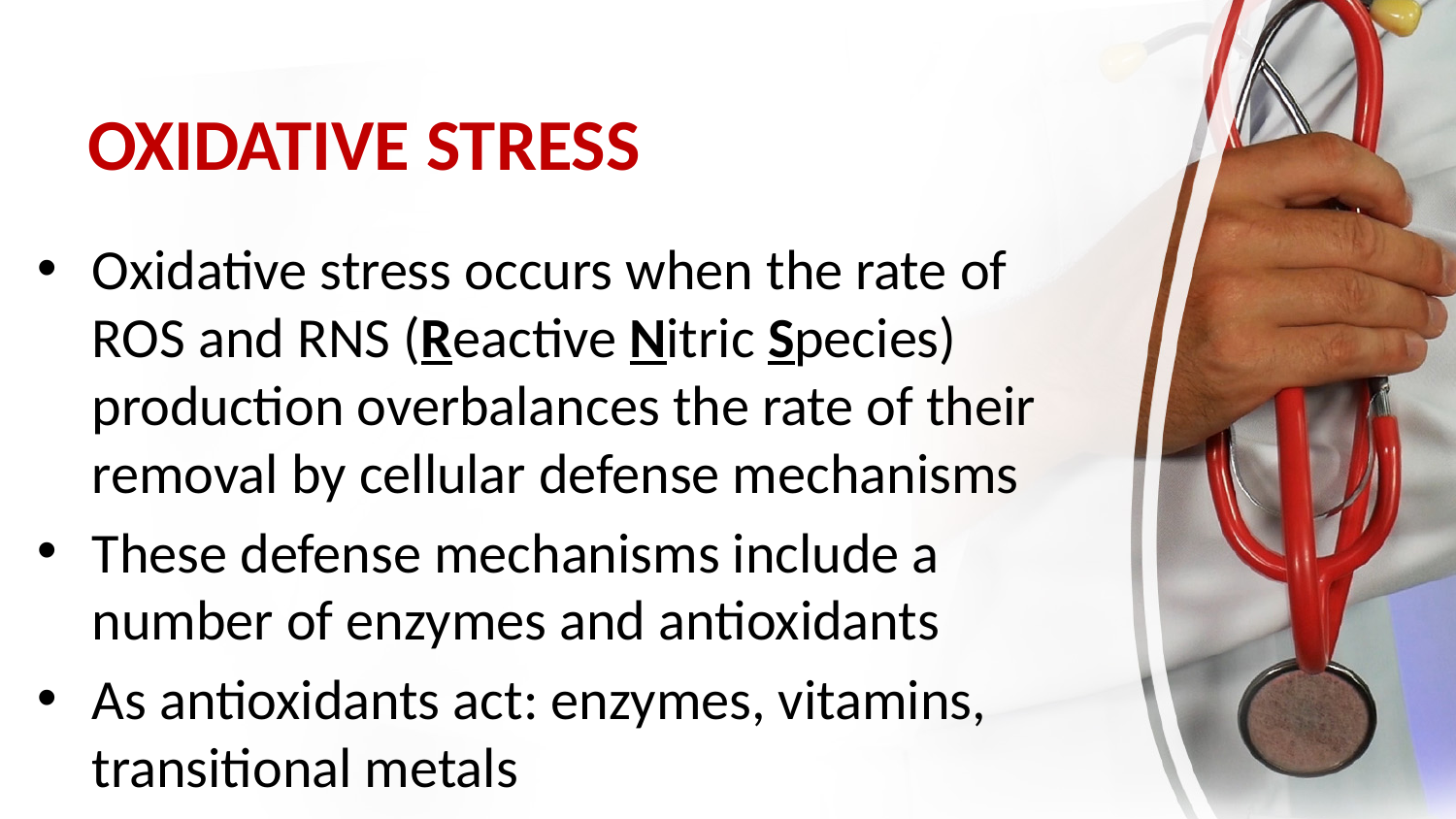

# OXIDATIVE STRESS
Oxidative stress occurs when the rate of ROS and RNS (Reactive Nitric Species) production overbalances the rate of their removal by cellular defense mechanisms
These defense mechanisms include a number of enzymes and antioxidants
As antioxidants act: enzymes, vitamins, transitional metals